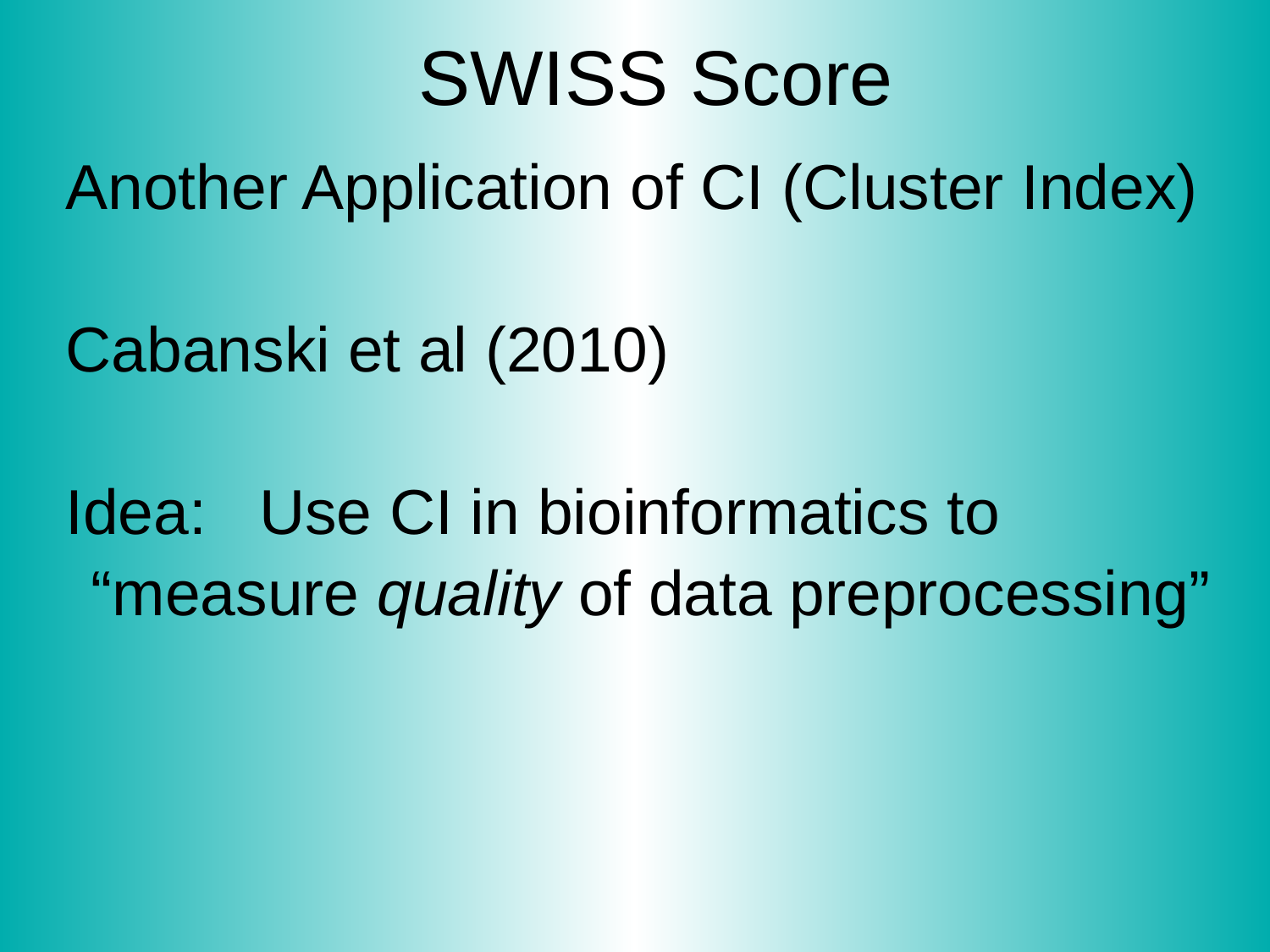

# SWISS Score
Another Application of CI (Cluster Index)

Cabanski et al (2010)

Idea:   Use CI in bioinformatics to
“measure quality of data preprocessing”